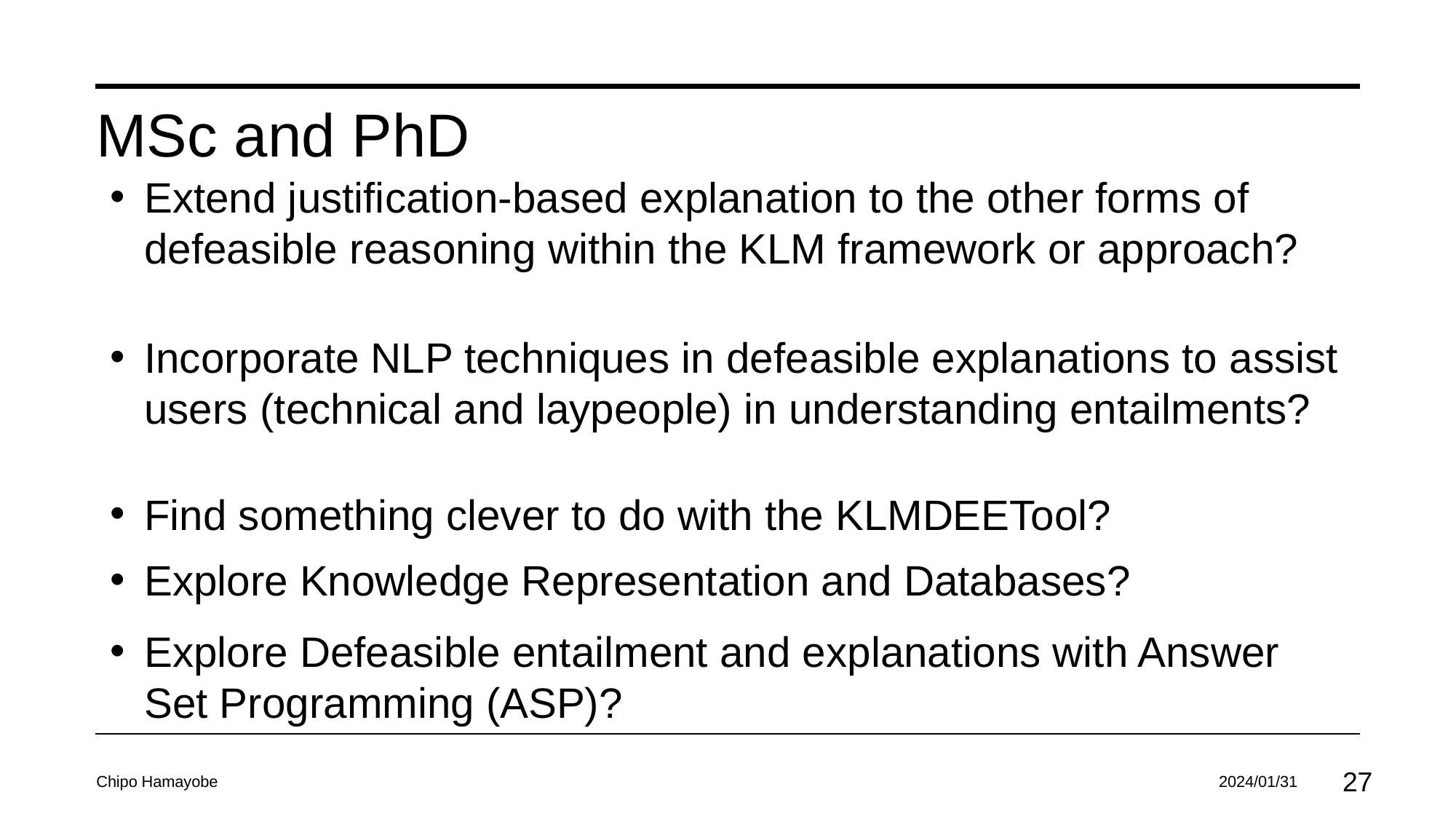

# MSc and PhD
Extend justification-based explanation to the other forms of defeasible reasoning within the KLM framework or approach?
Incorporate NLP techniques in defeasible explanations to assist users (technical and laypeople) in understanding entailments?
Find something clever to do with the KLMDEETool?
Explore Knowledge Representation and Databases?
Explore Defeasible entailment and explanations with Answer Set Programming (ASP)?
Chipo Hamayobe
2024/01/31
27